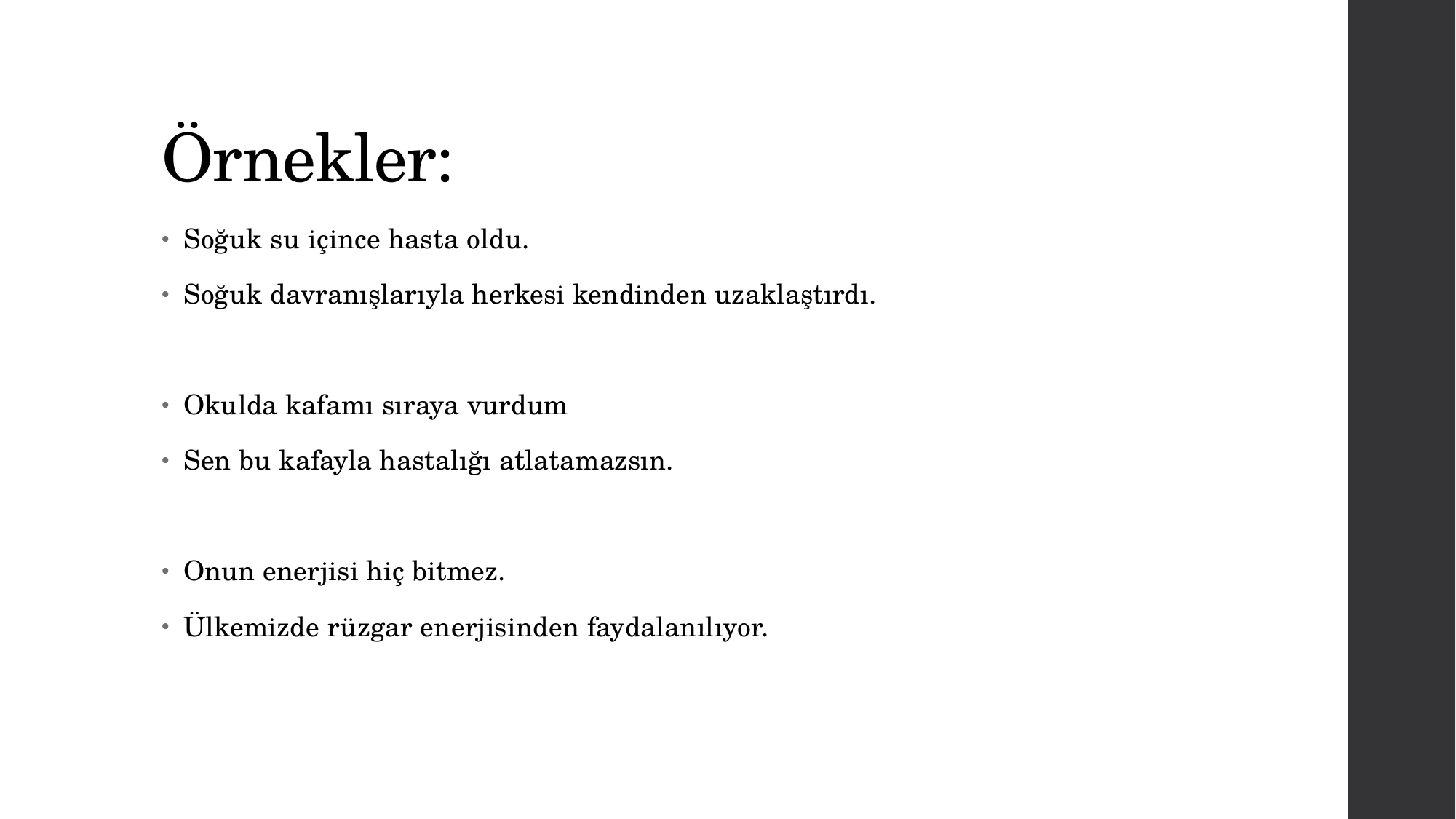

# Örnekler:
Soğuk su içince hasta oldu.
Soğuk davranışlarıyla herkesi kendinden uzaklaştırdı.

Okulda kafamı sıraya vurdum
Sen bu kafayla hastalığı atlatamazsın.

Onun enerjisi hiç bitmez.
Ülkemizde rüzgar enerjisinden faydalanılıyor.